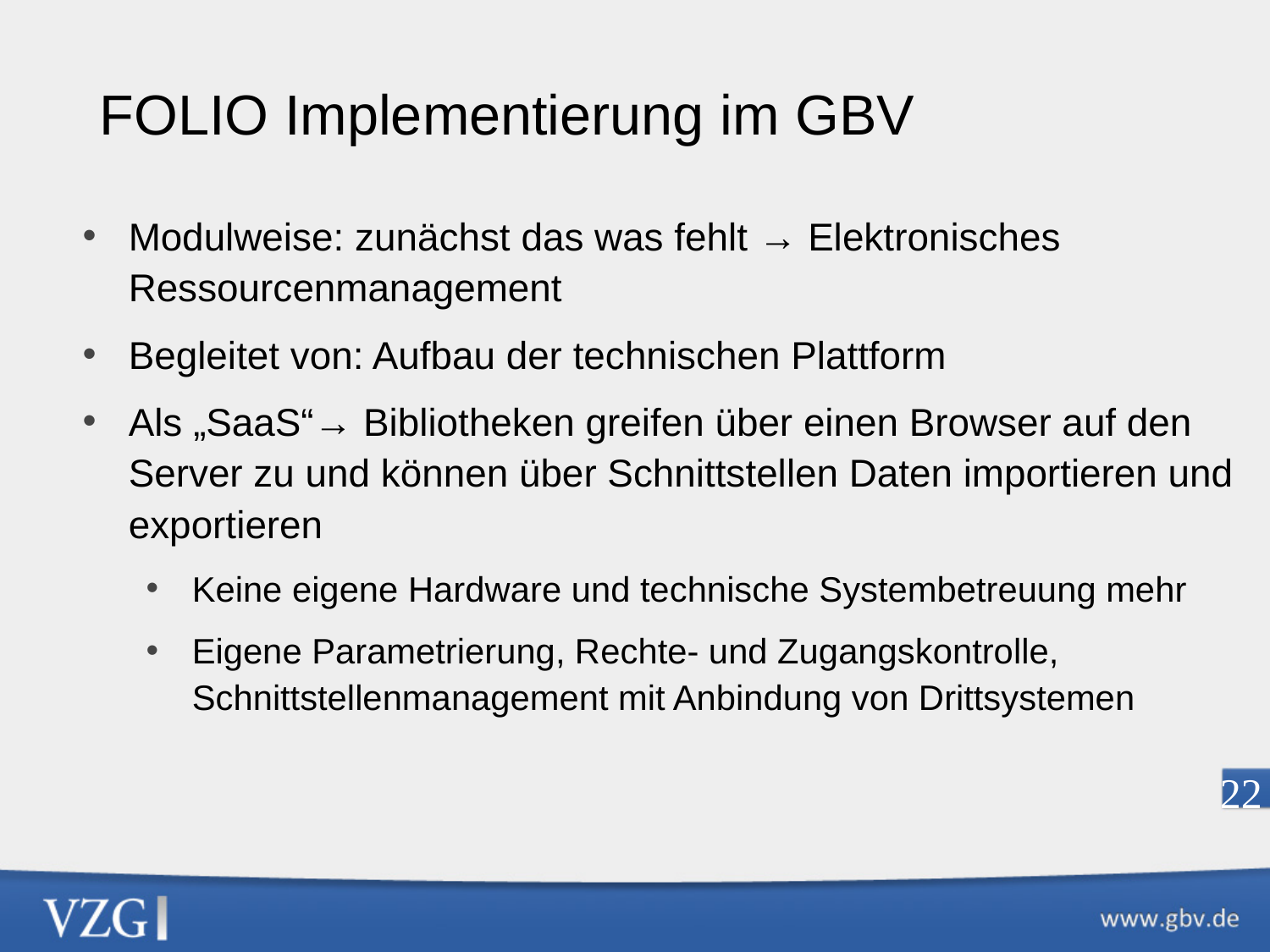

FOLIO Implementierung im GBV

Modulweise: zunächst das was fehlt → Elektronisches Ressourcenmanagement
Begleitet von: Aufbau der technischen Plattform
Als „SaaS“→ Bibliotheken greifen über einen Browser auf den Server zu und können über Schnittstellen Daten importieren und exportieren
Keine eigene Hardware und technische Systembetreuung mehr
Eigene Parametrierung, Rechte- und Zugangskontrolle, Schnittstellenmanagement mit Anbindung von Drittsystemen

22